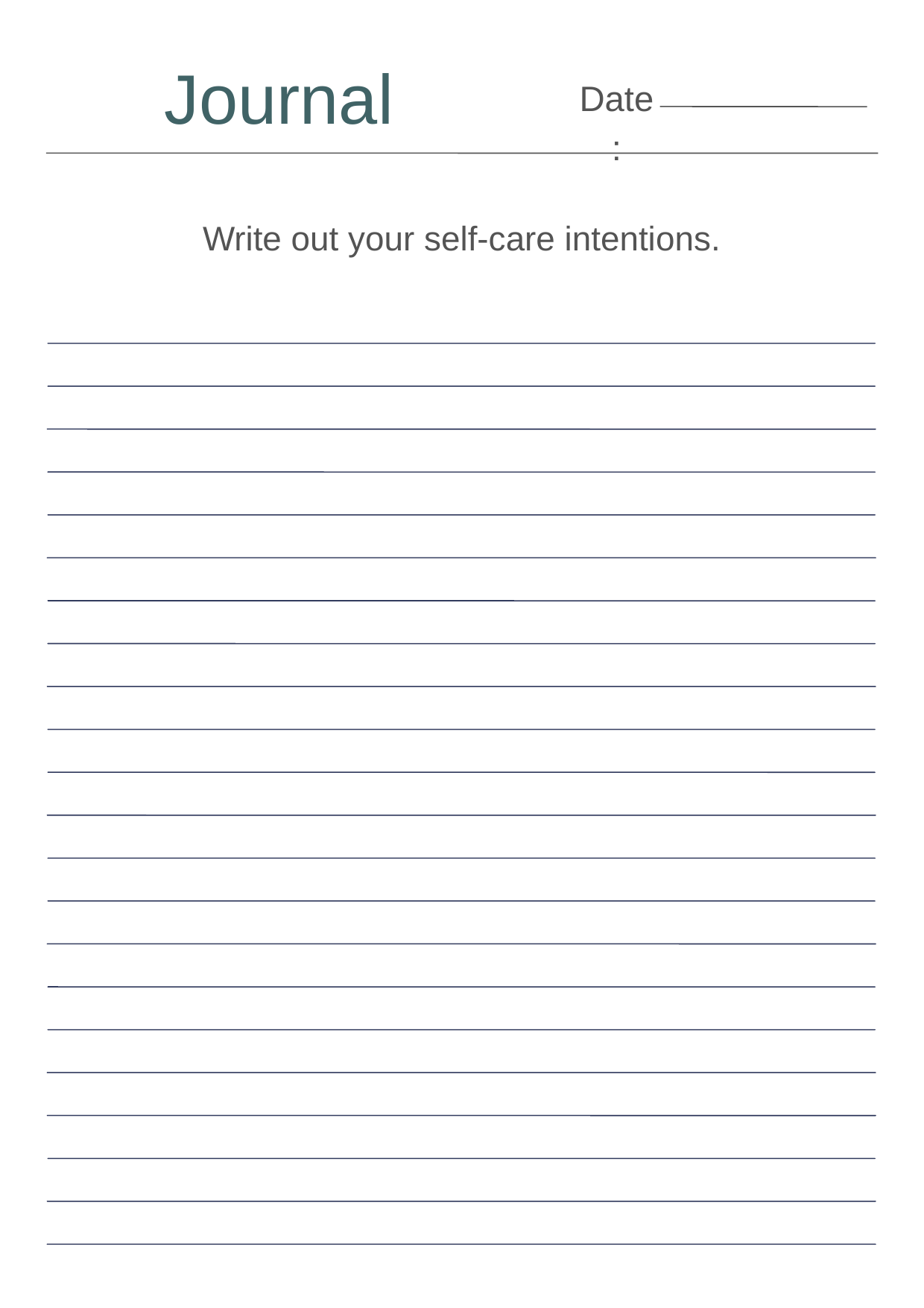

Journal
Date:

Write out your self-care intentions.